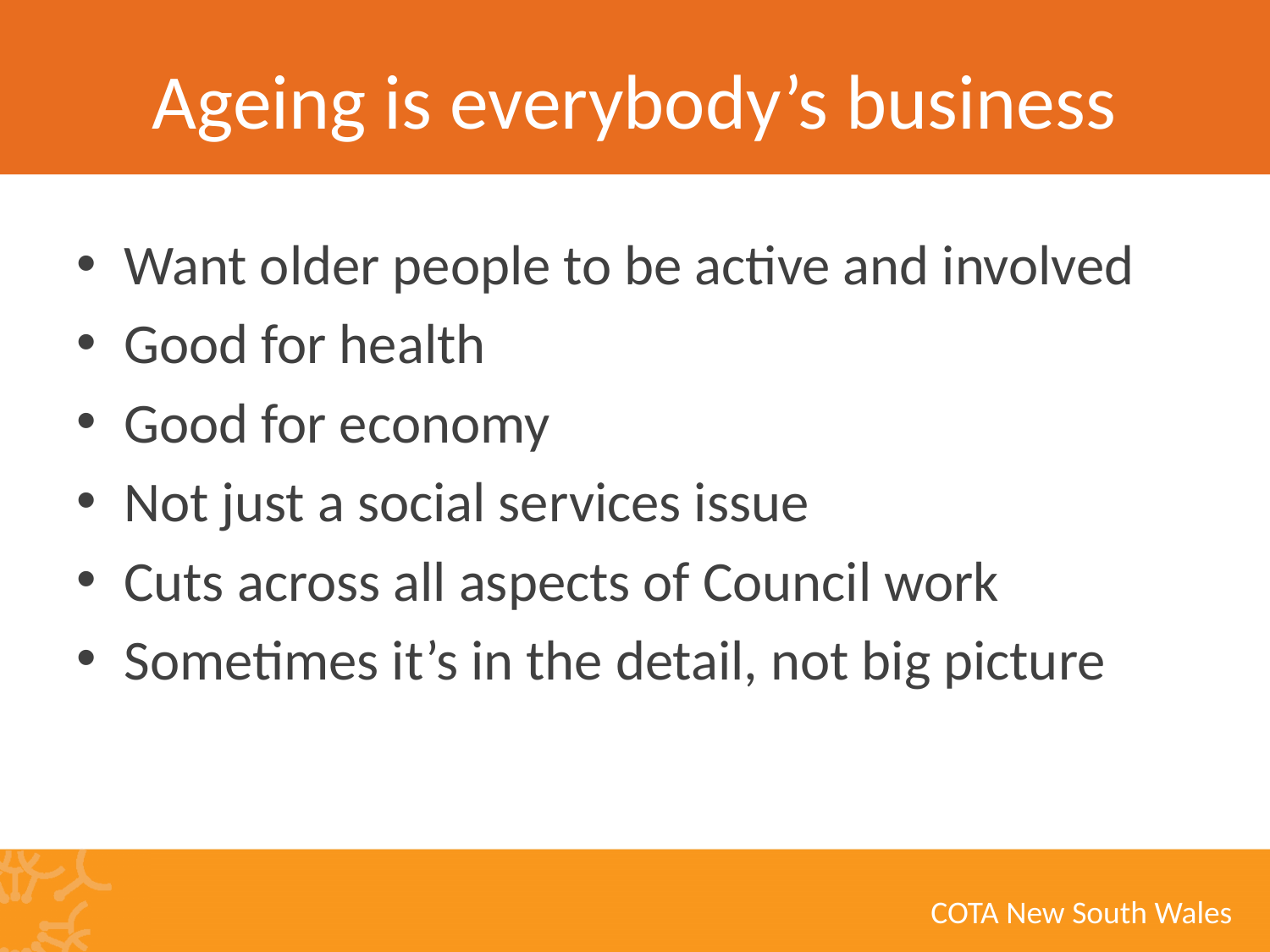

# Ageing is everybody’s business
Want older people to be active and involved
Good for health
Good for economy
Not just a social services issue
Cuts across all aspects of Council work
Sometimes it’s in the detail, not big picture